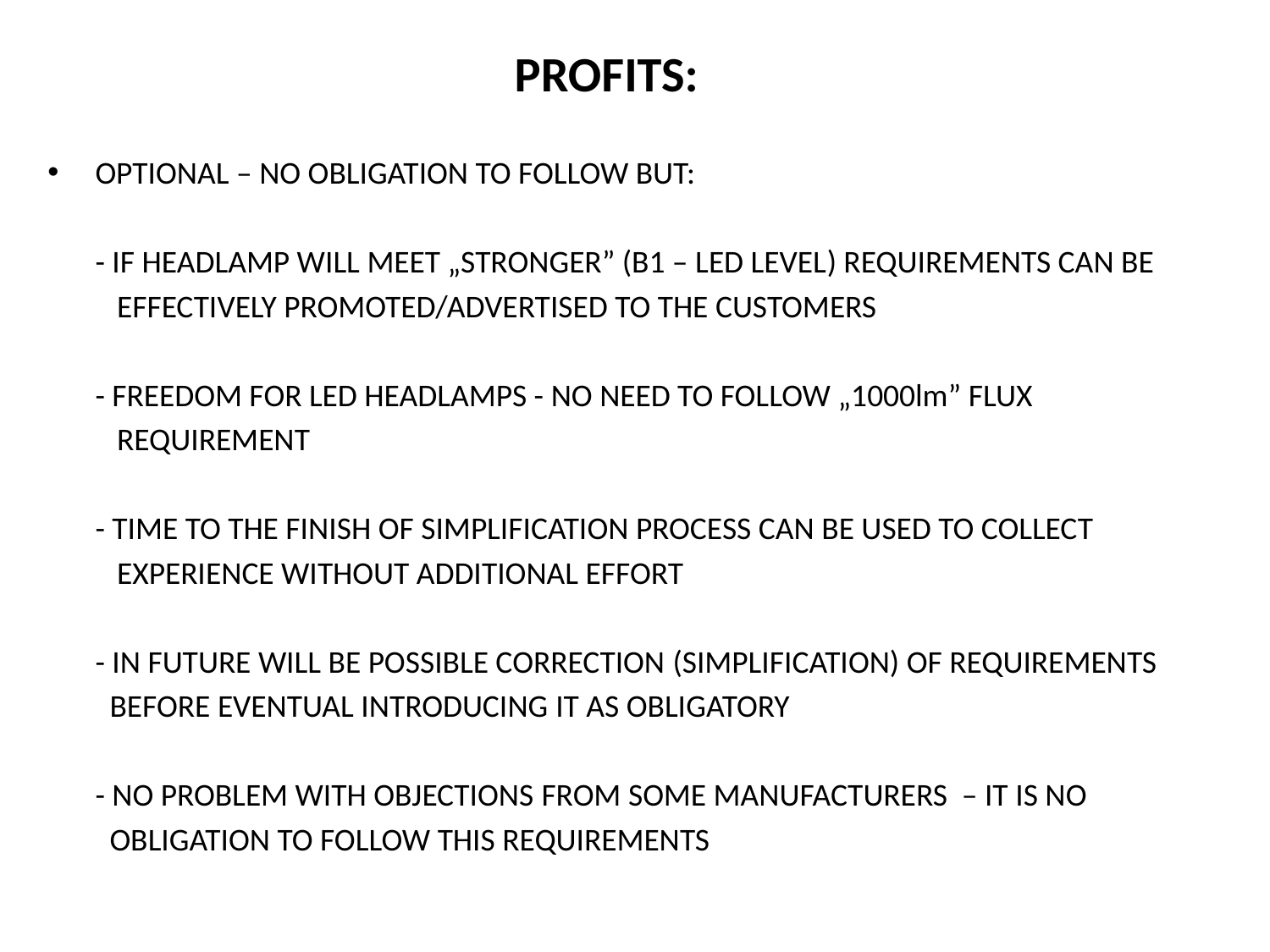

PROFITS:

OPTIONAL – NO OBLIGATION TO FOLLOW BUT:

	- IF HEADLAMP WILL MEET „STRONGER” (B1 – LED LEVEL) REQUIREMENTS CAN BE
	   EFFECTIVELY PROMOTED/ADVERTISED TO THE CUSTOMERS

	- FREEDOM FOR LED HEADLAMPS - NO NEED TO FOLLOW „1000lm” FLUX
	   REQUIREMENT

	- TIME TO THE FINISH OF SIMPLIFICATION PROCESS CAN BE USED TO COLLECT
	   EXPERIENCE WITHOUT ADDITIONAL EFFORT

	- IN FUTURE WILL BE POSSIBLE CORRECTION (SIMPLIFICATION) OF REQUIREMENTS
	  BEFORE EVENTUAL INTRODUCING IT AS OBLIGATORY

	- NO PROBLEM WITH OBJECTIONS FROM SOME MANUFACTURERS  – IT IS NO
	  OBLIGATION TO FOLLOW THIS REQUIREMENTS